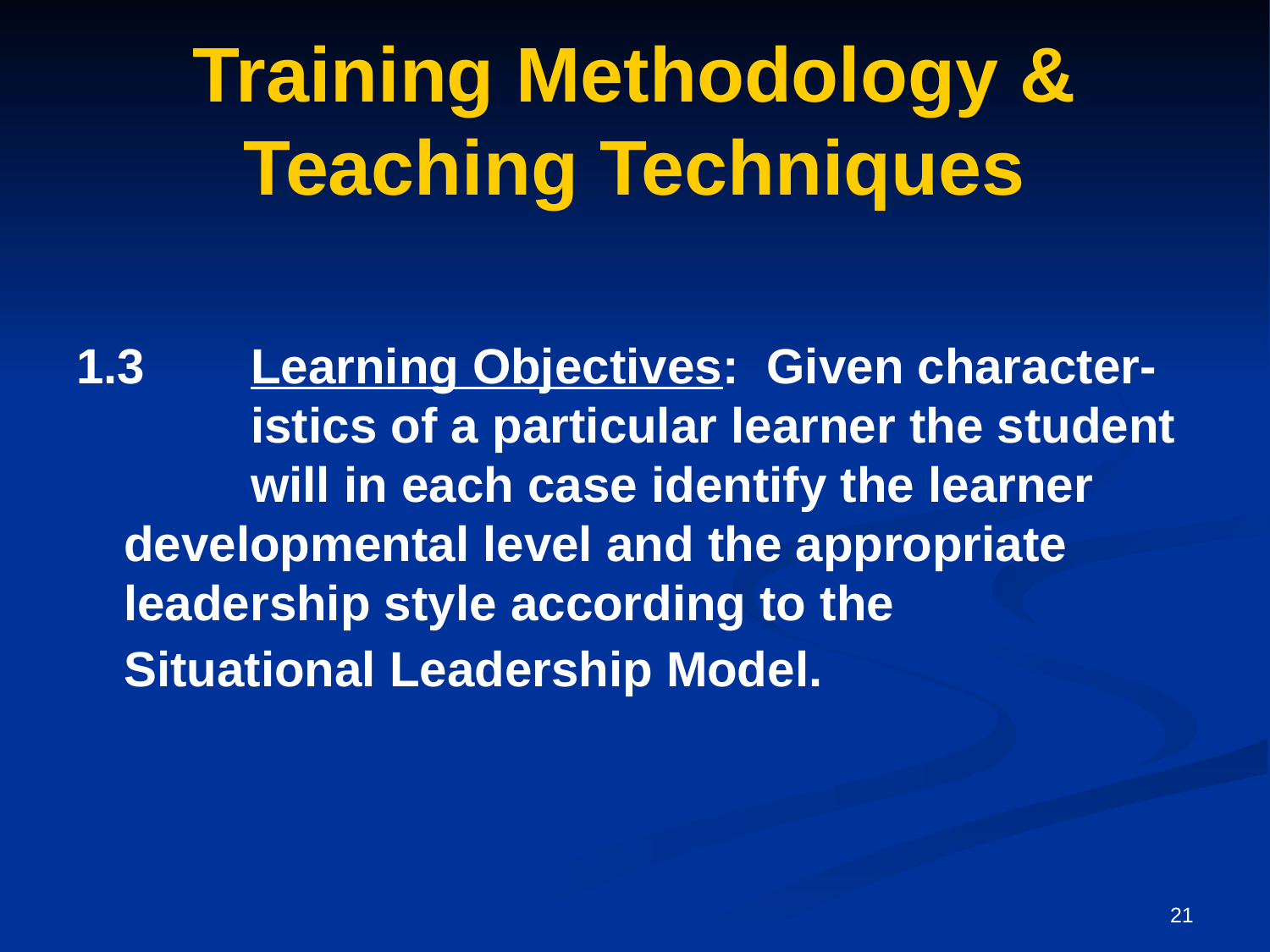

# Training Methodology & Teaching Techniques
1.3	Learning Objectives:  Given character-	istics of a particular learner the student 	will in each case identify the learner 	developmental level and the appropriate 	leadership style according to the 	Situational Leadership Model.
21